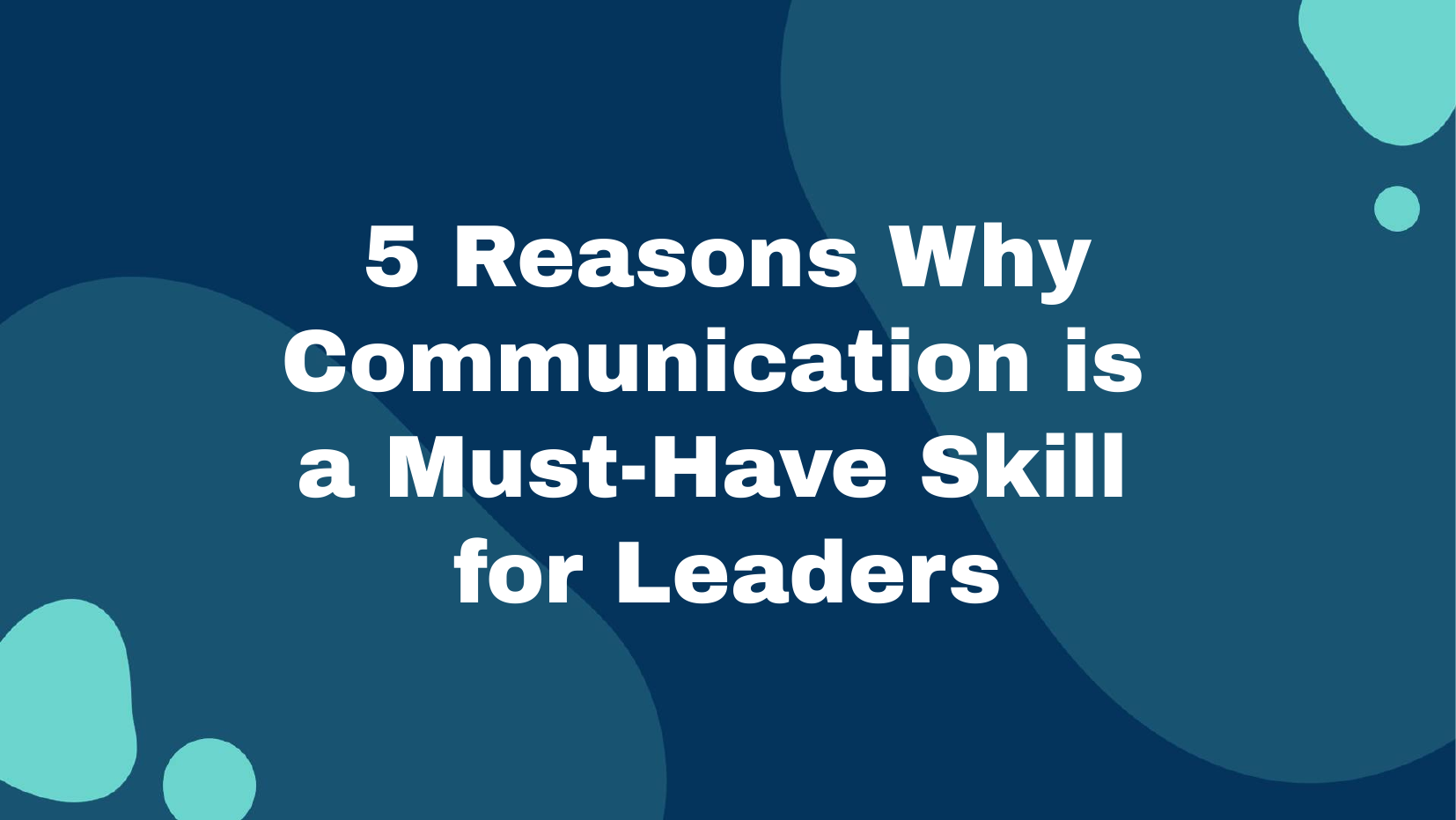

# 5 Reasons Why Communication is
a Must-Have Skill
for Leaders